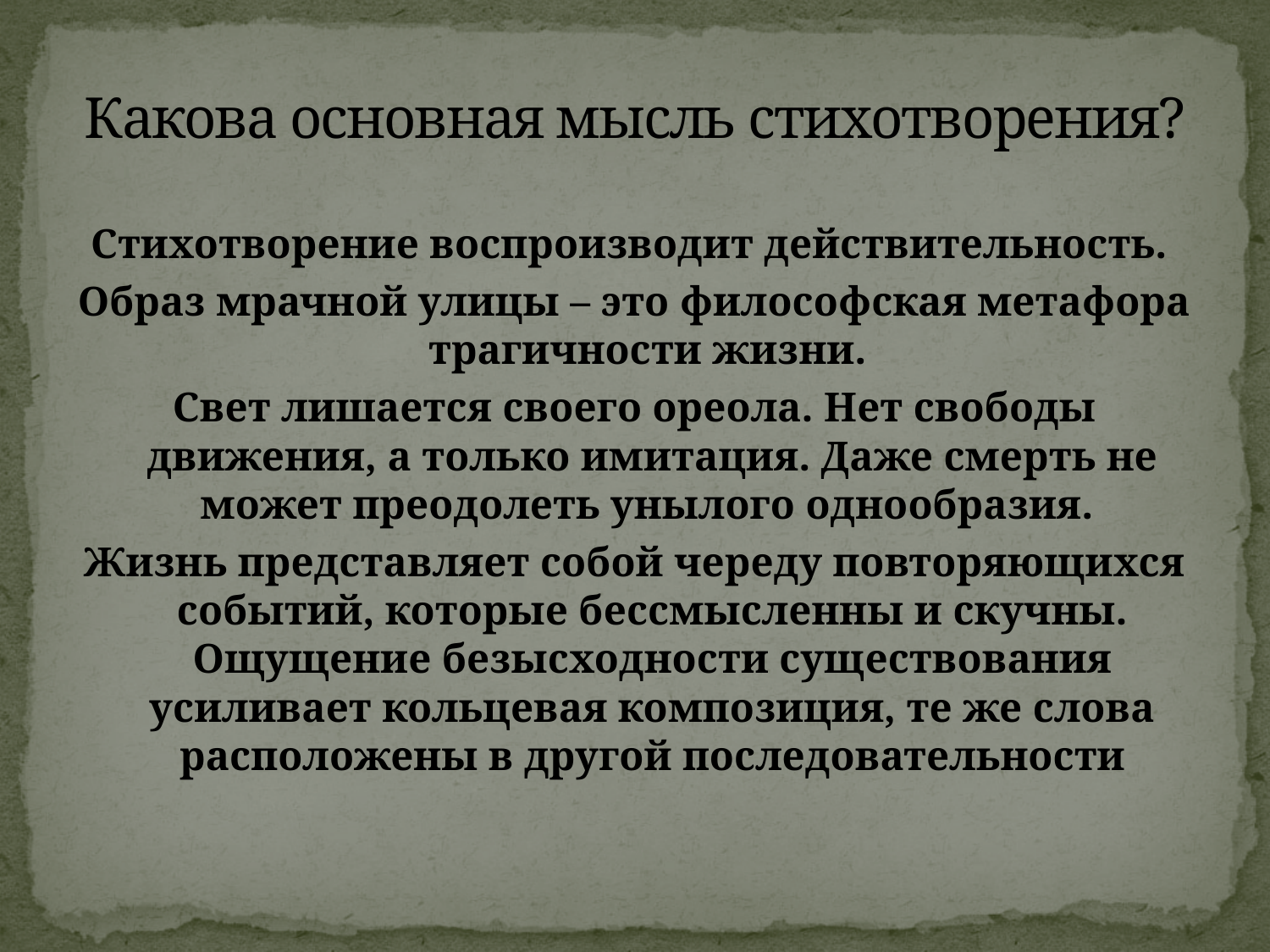

# Какова основная мысль стихотворения?
Стихотворение воспроизводит действительность.
Образ мрачной улицы – это философская метафора трагичности жизни.
Свет лишается своего ореола. Нет свободы движения, а только имитация. Даже смерть не может преодолеть унылого однообразия.
Жизнь представляет собой череду повторяющихся событий, которые бессмысленны и скучны. Ощущение безысходности существования усиливает кольцевая композиция, те же слова расположены в другой последовательности